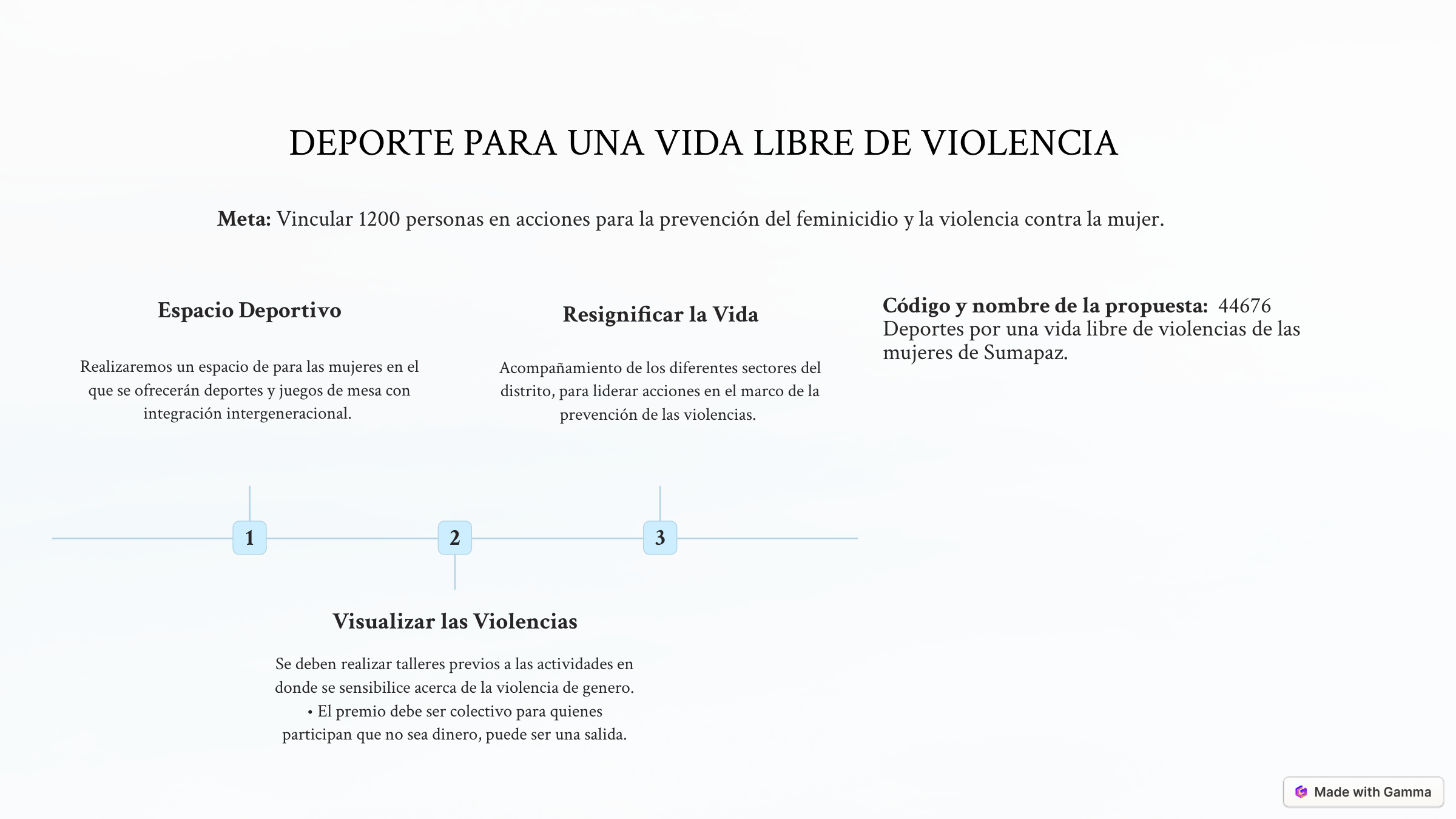

DEPORTE PARA UNA VIDA LIBRE DE VIOLENCIA
Meta: Vincular 1200 personas en acciones para la prevención del feminicidio y la violencia contra la mujer.

Código y nombre de la propuesta:  44676
Deportes por una vida libre de violencias de las mujeres de Sumapaz.
Espacio Deportivo
Resignificar la Vida
Realizaremos un espacio de para las mujeres en el que se ofrecerán deportes y juegos de mesa con integración intergeneracional.
Acompañamiento de los diferentes sectores del distrito, para liderar acciones en el marco de la prevención de las violencias.

1
2
3

Visualizar las Violencias
Se deben realizar talleres previos a las actividades en donde se sensibilice acerca de la violencia de genero. • El premio debe ser colectivo para quienes participan que no sea dinero, puede ser una salida.